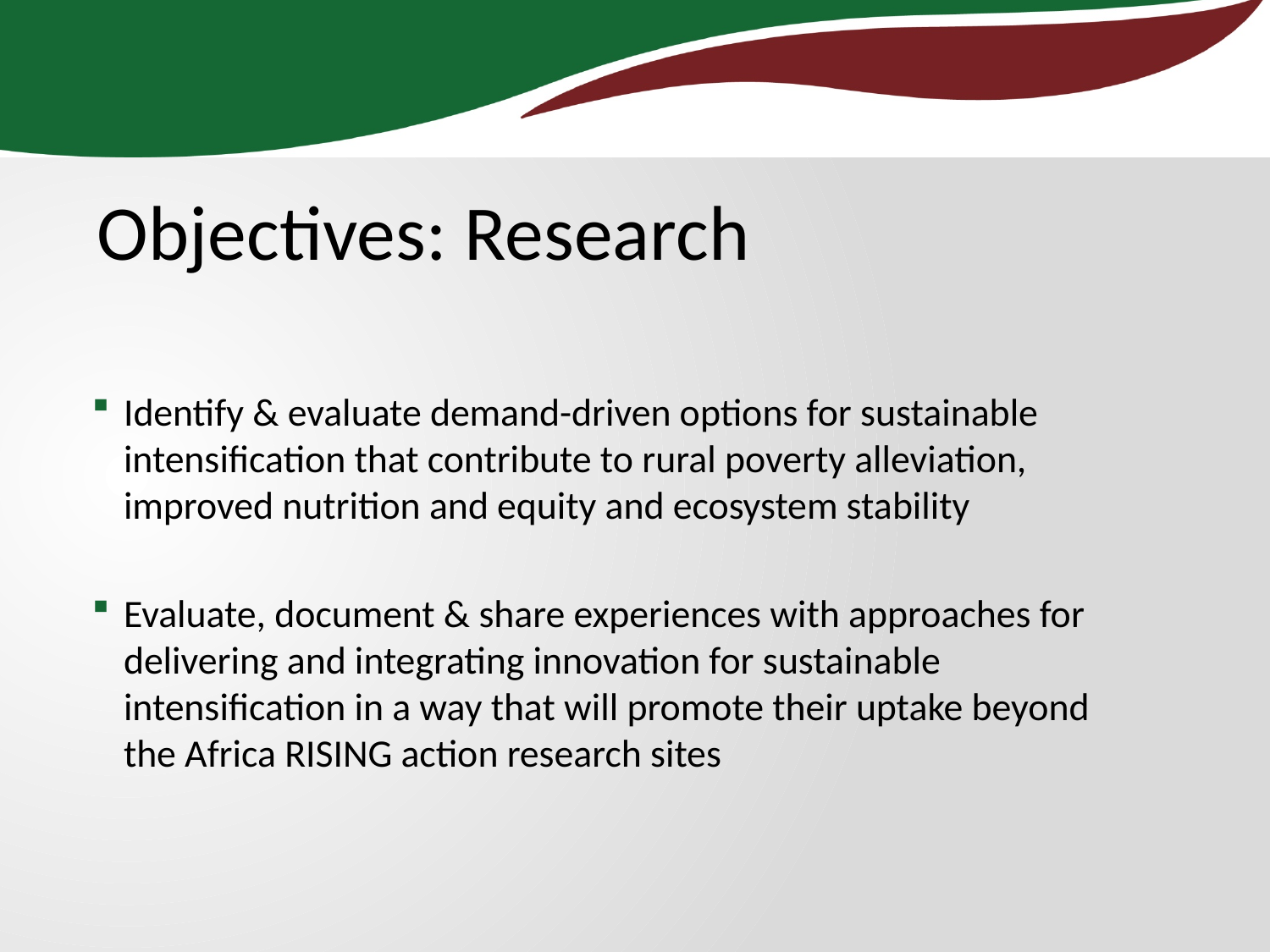

Objectives: Research
Identify & evaluate demand-driven options for sustainable intensification that contribute to rural poverty alleviation, improved nutrition and equity and ecosystem stability

Evaluate, document & share experiences with approaches for delivering and integrating innovation for sustainable intensification in a way that will promote their uptake beyond the Africa RISING action research sites